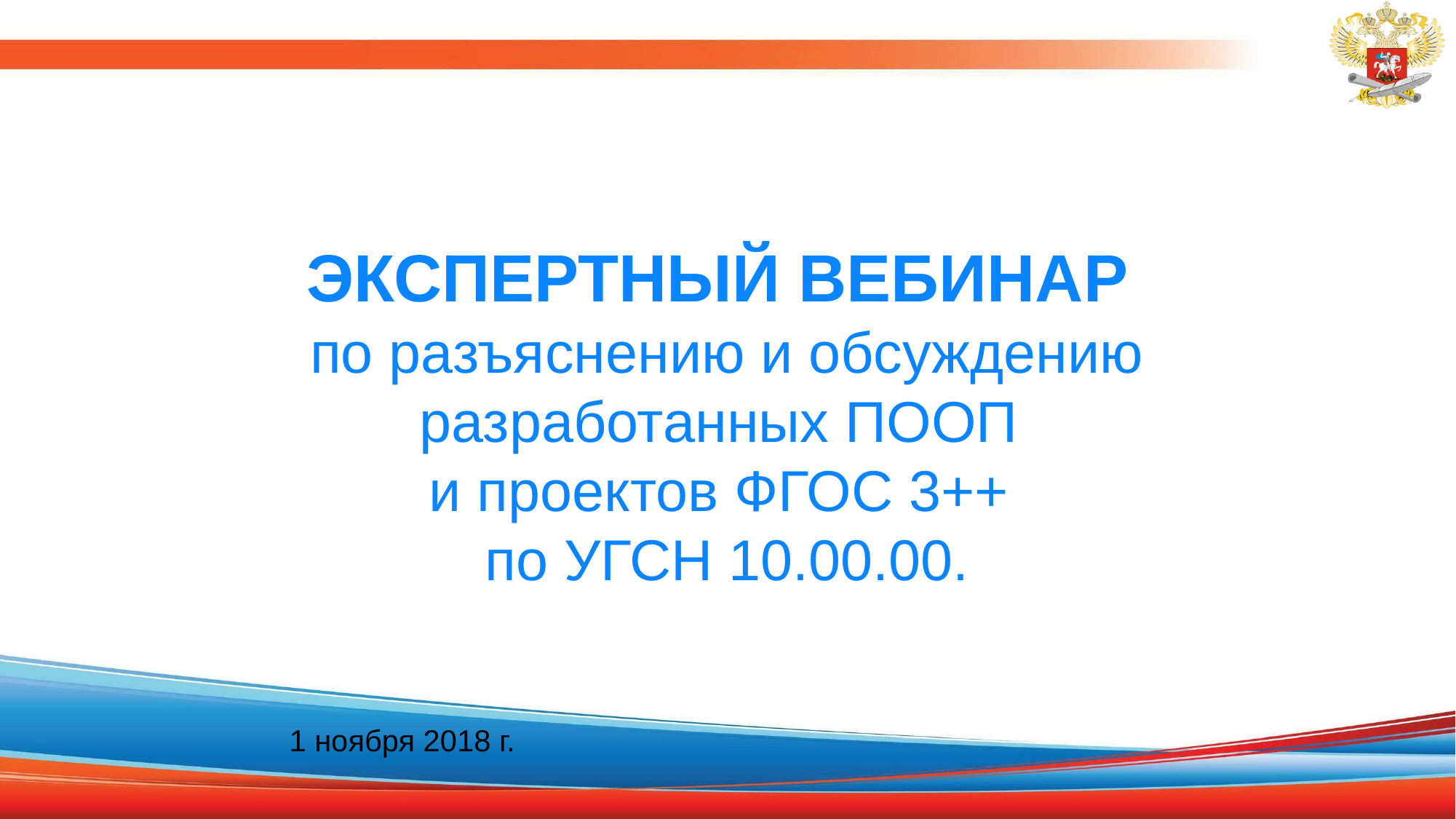

# ЭКСПЕРТНЫЙ ВЕБИНАР по разъяснению и обсуждению разработанных ПООП и проектов ФГОС 3++ по УГСН 10.00.00.
1 ноября 2018 г.